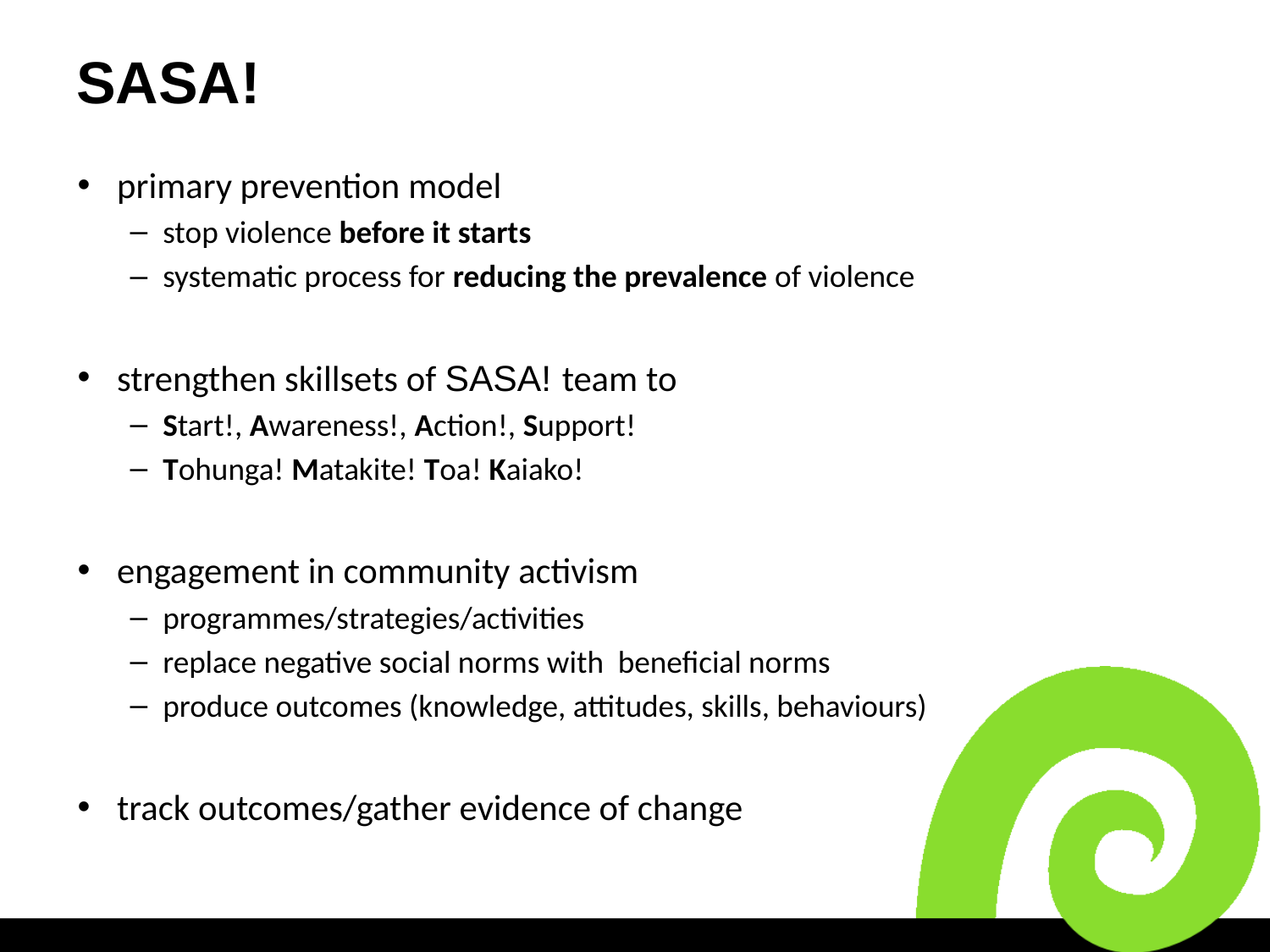

# SASA!
primary prevention model
stop violence before it starts
systematic process for reducing the prevalence of violence

strengthen skillsets of SASA! team to
Start!, Awareness!, Action!, Support!
Tohunga! Matakite! Toa! Kaiako!

engagement in community activism
programmes/strategies/activities
replace negative social norms with  beneficial norms
produce outcomes (knowledge, attitudes, skills, behaviours)

track outcomes/gather evidence of change